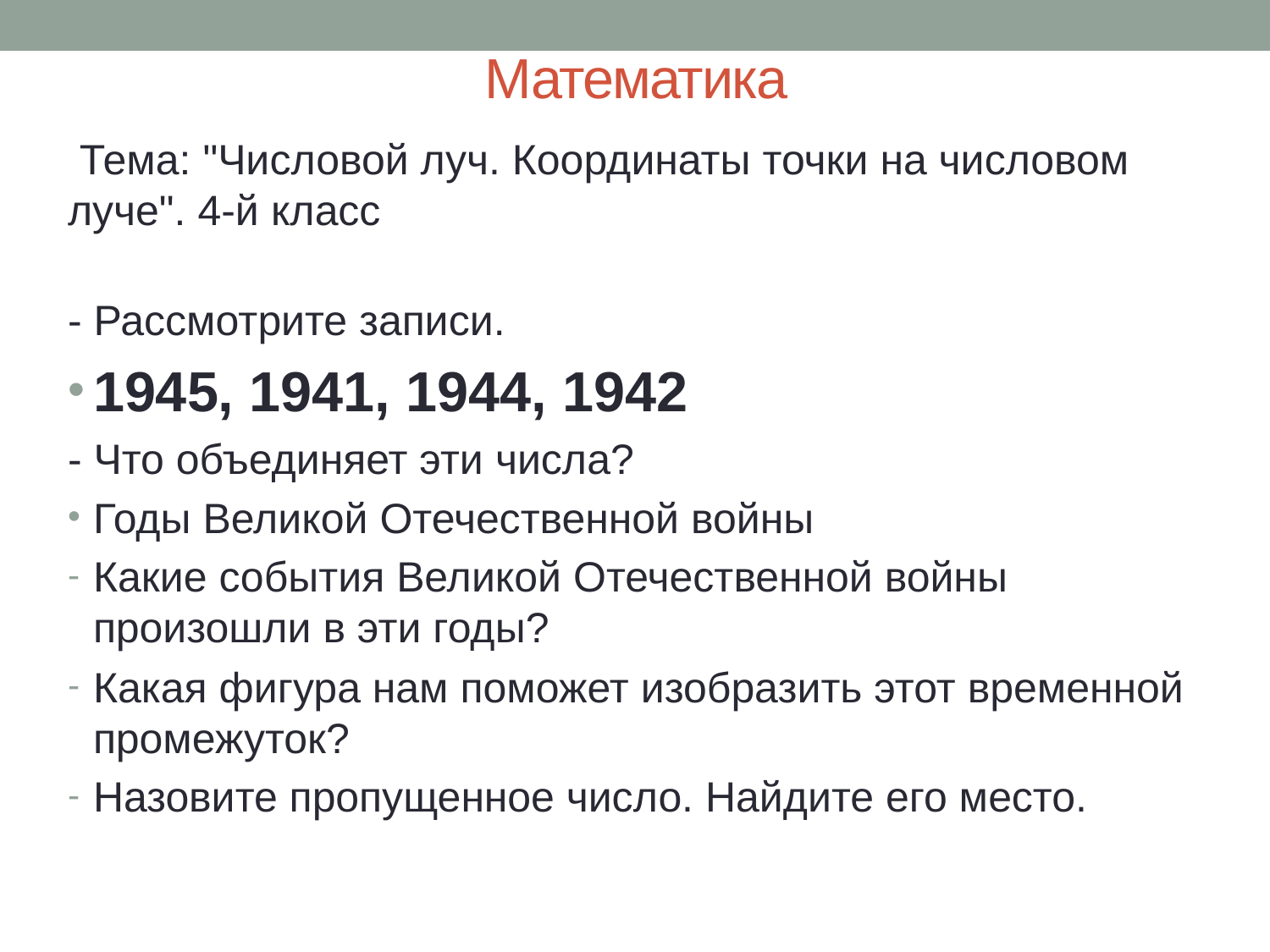

# Математика
 Тема: "Числовой луч. Координаты точки на числовом луче". 4-й класс
- Рассмотрите записи.
1945, 1941, 1944, 1942
- Что объединяет эти числа?
Годы Великой Отечественной войны
Какие события Великой Отечественной войны произошли в эти годы?
Какая фигура нам поможет изобразить этот временной промежуток?
Назовите пропущенное число. Найдите его место.